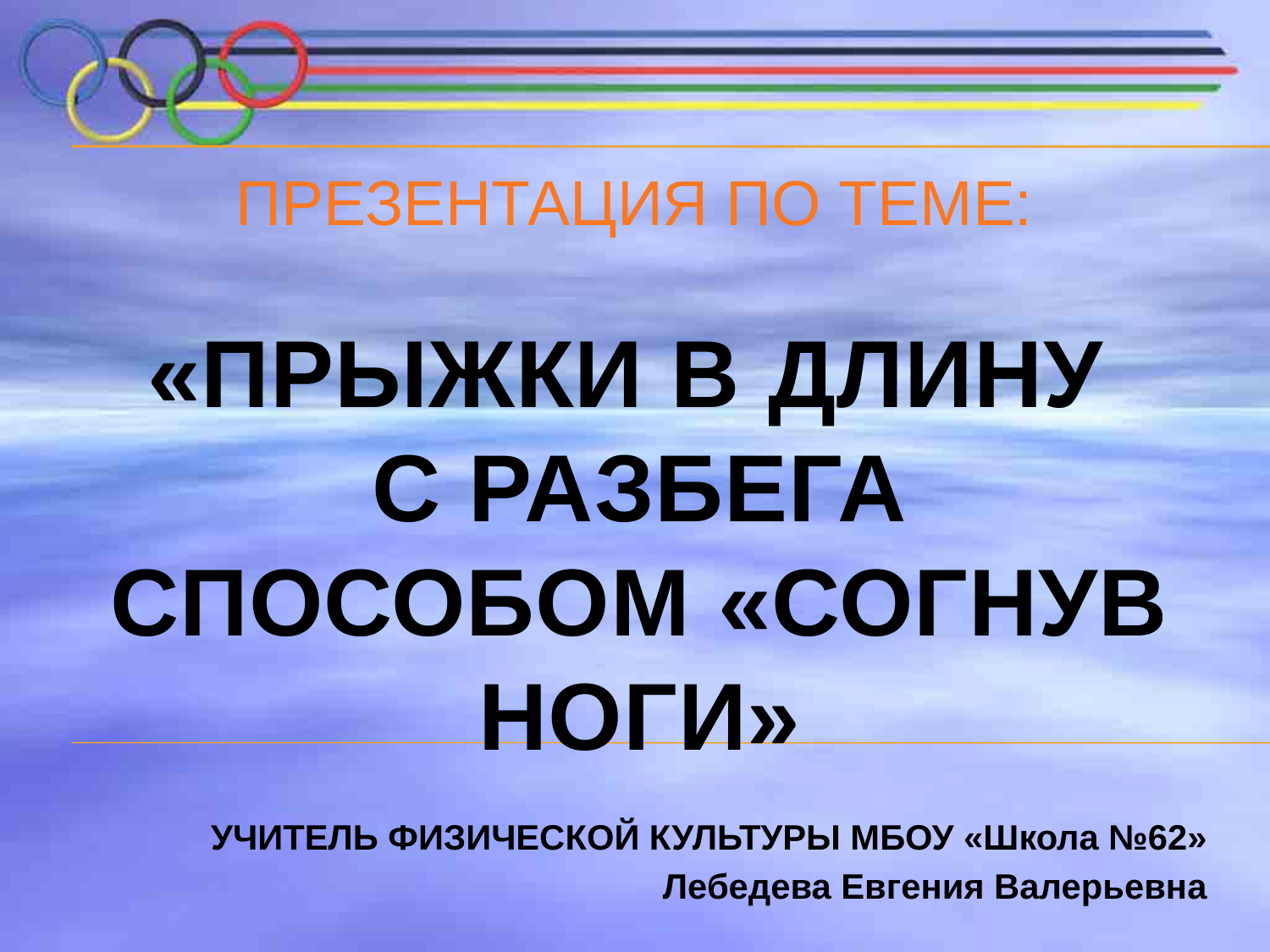

# ПРЕЗЕНТАЦИЯ ПО ТЕМЕ:
«ПРЫЖКИ В ДЛИНУ
С РАЗБЕГА СПОСОБОМ «СОГНУВ НОГИ»
УЧИТЕЛЬ ФИЗИЧЕСКОЙ КУЛЬТУРЫ МБОУ «Школа №62»
Лебедева Евгения Валерьевна